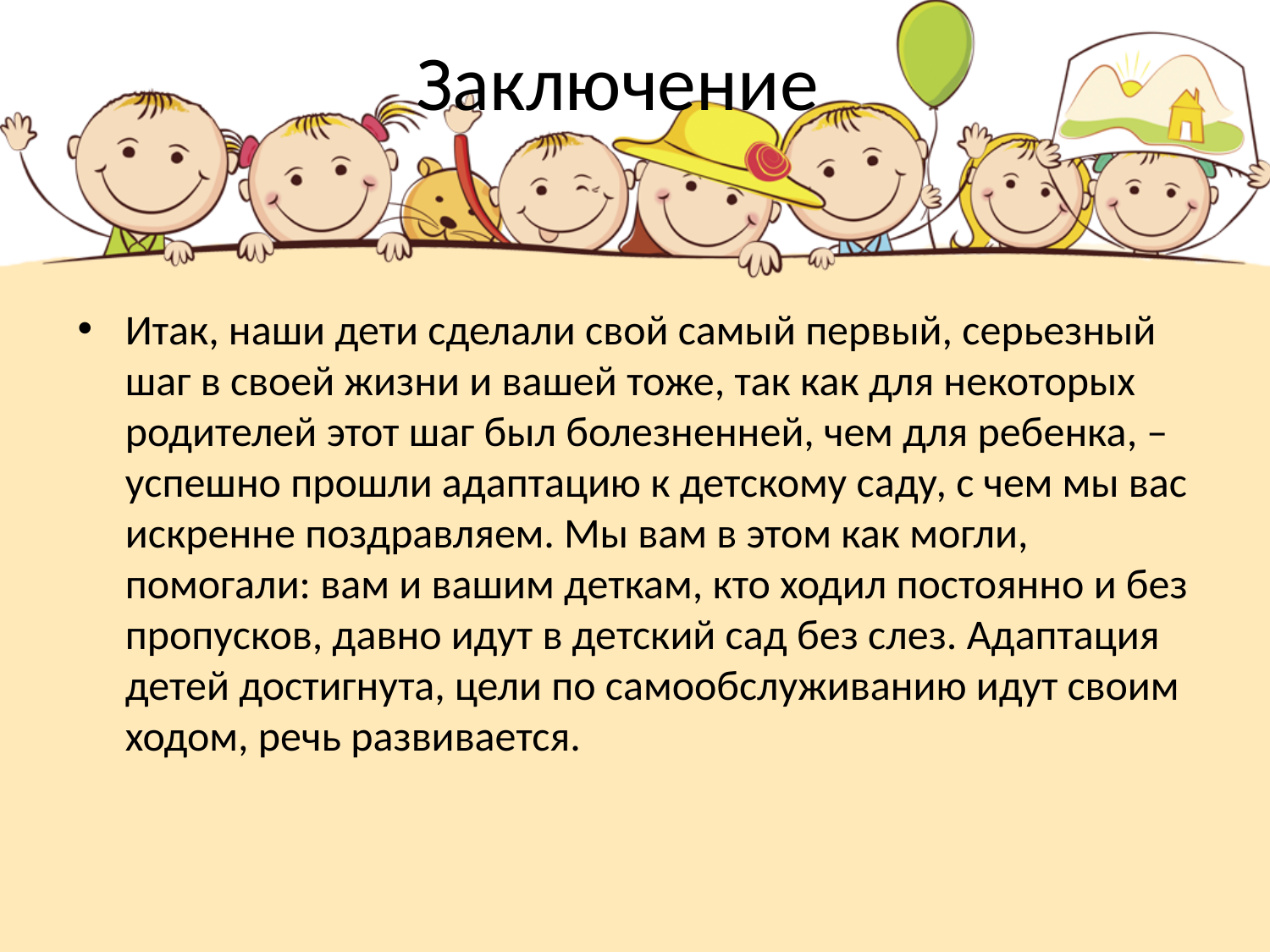

# Заключение
Итак, наши дети сделали свой самый первый, серьезный шаг в своей жизни и вашей тоже, так как для некоторых родителей этот шаг был болезненней, чем для ребенка, – успешно прошли адаптацию к детскому саду, с чем мы вас искренне поздравляем. Мы вам в этом как могли, помогали: вам и вашим деткам, кто ходил постоянно и без пропусков, давно идут в детский сад без слез. Адаптация детей достигнута, цели по самообслуживанию идут своим ходом, речь развивается.